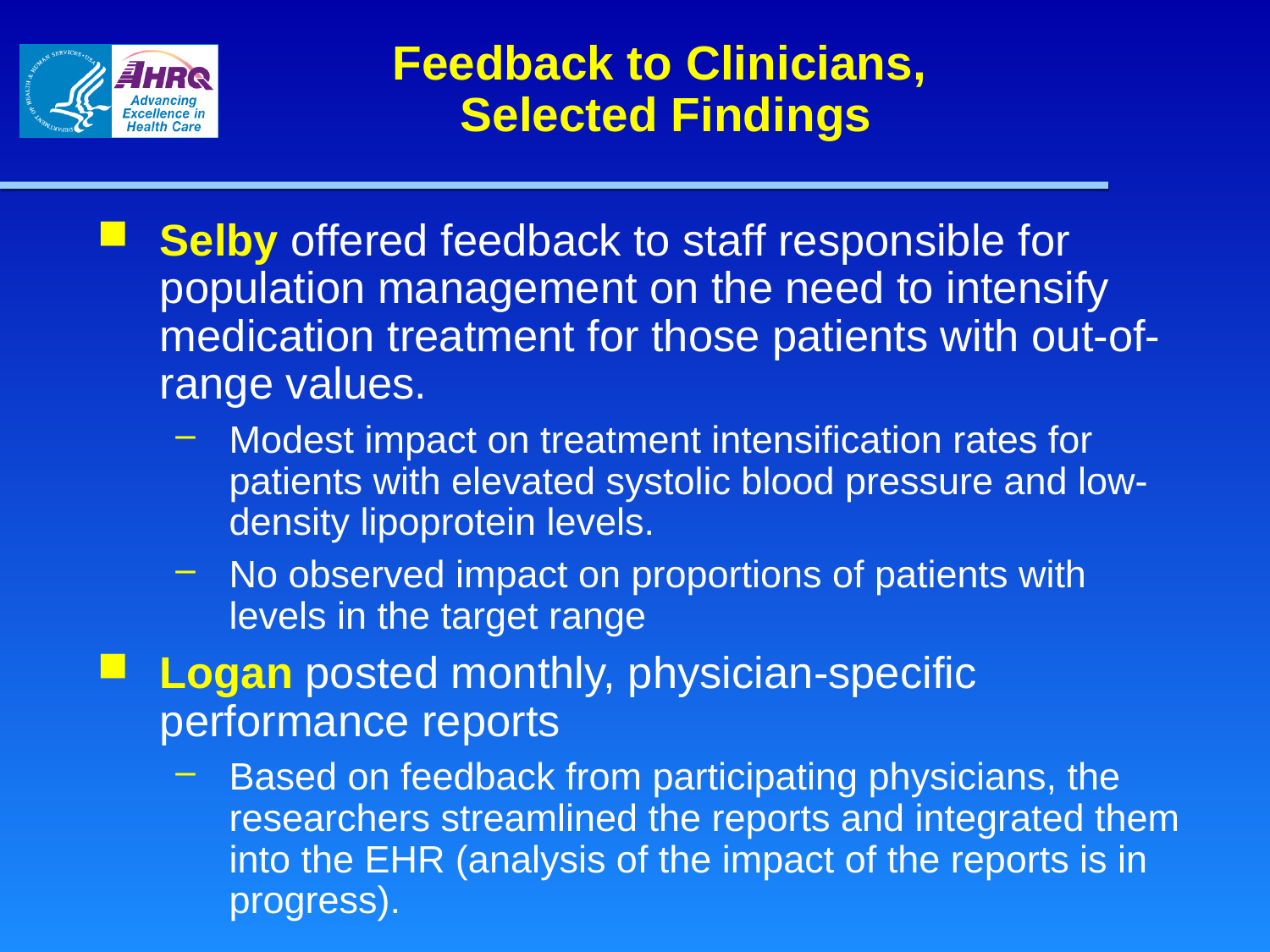

Feedback to Clinicians,
Selected Findings
Selby offered feedback to staff responsible for population management on the need to intensify medication treatment for those patients with out-of-range values.
Modest impact on treatment intensification rates for patients with elevated systolic blood pressure and low-density lipoprotein levels.
No observed impact on proportions of patients with levels in the target range
Logan posted monthly, physician-specific performance reports
Based on feedback from participating physicians, the researchers stream­lined the reports and integrated them into the EHR (analysis of the impact of the reports is in progress).